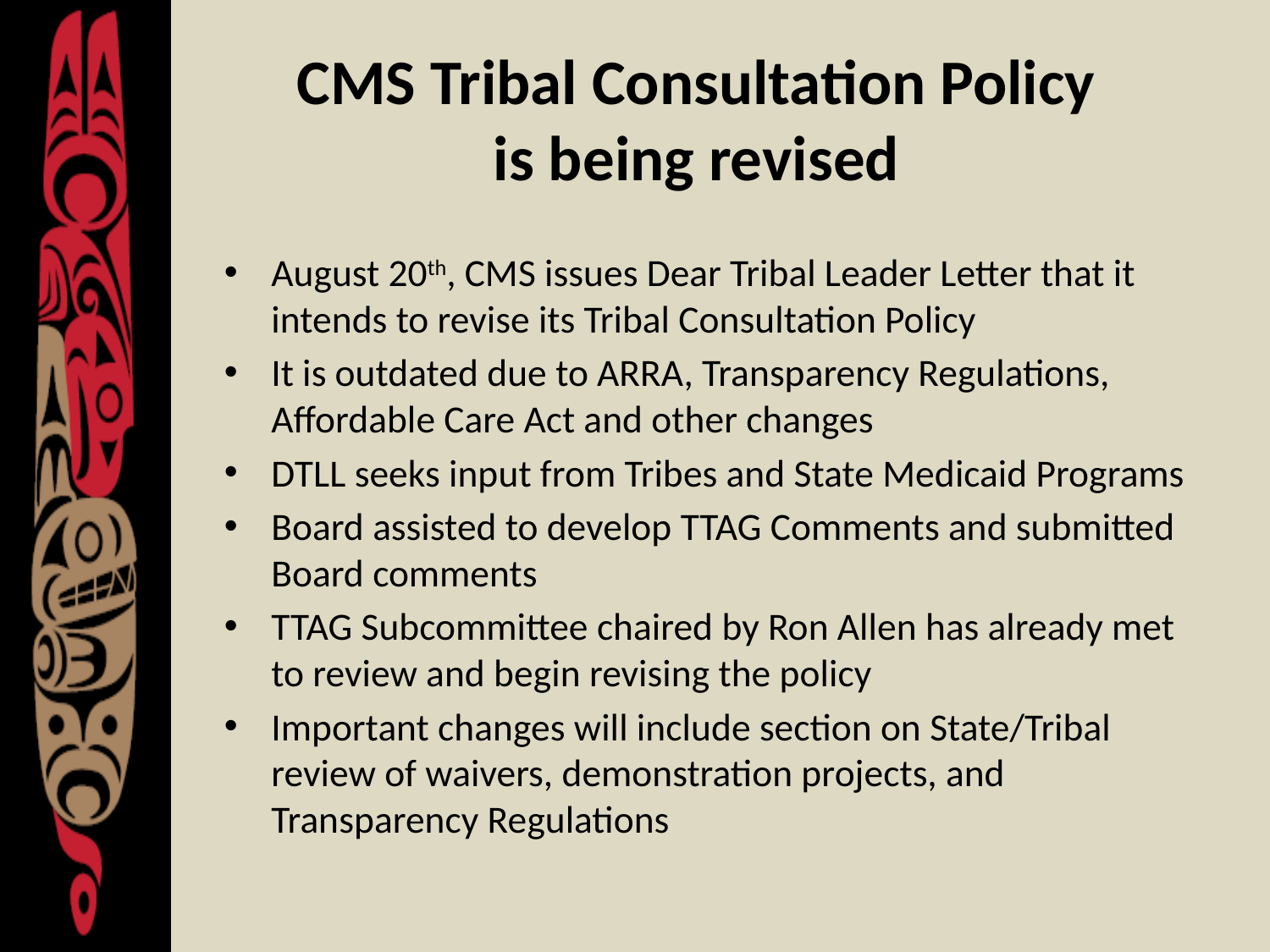

# CMS Tribal Consultation Policy is being revised
August 20th, CMS issues Dear Tribal Leader Letter that it intends to revise its Tribal Consultation Policy
It is outdated due to ARRA, Transparency Regulations, Affordable Care Act and other changes
DTLL seeks input from Tribes and State Medicaid Programs
Board assisted to develop TTAG Comments and submitted Board comments
TTAG Subcommittee chaired by Ron Allen has already met to review and begin revising the policy
Important changes will include section on State/Tribal review of waivers, demonstration projects, and Transparency Regulations